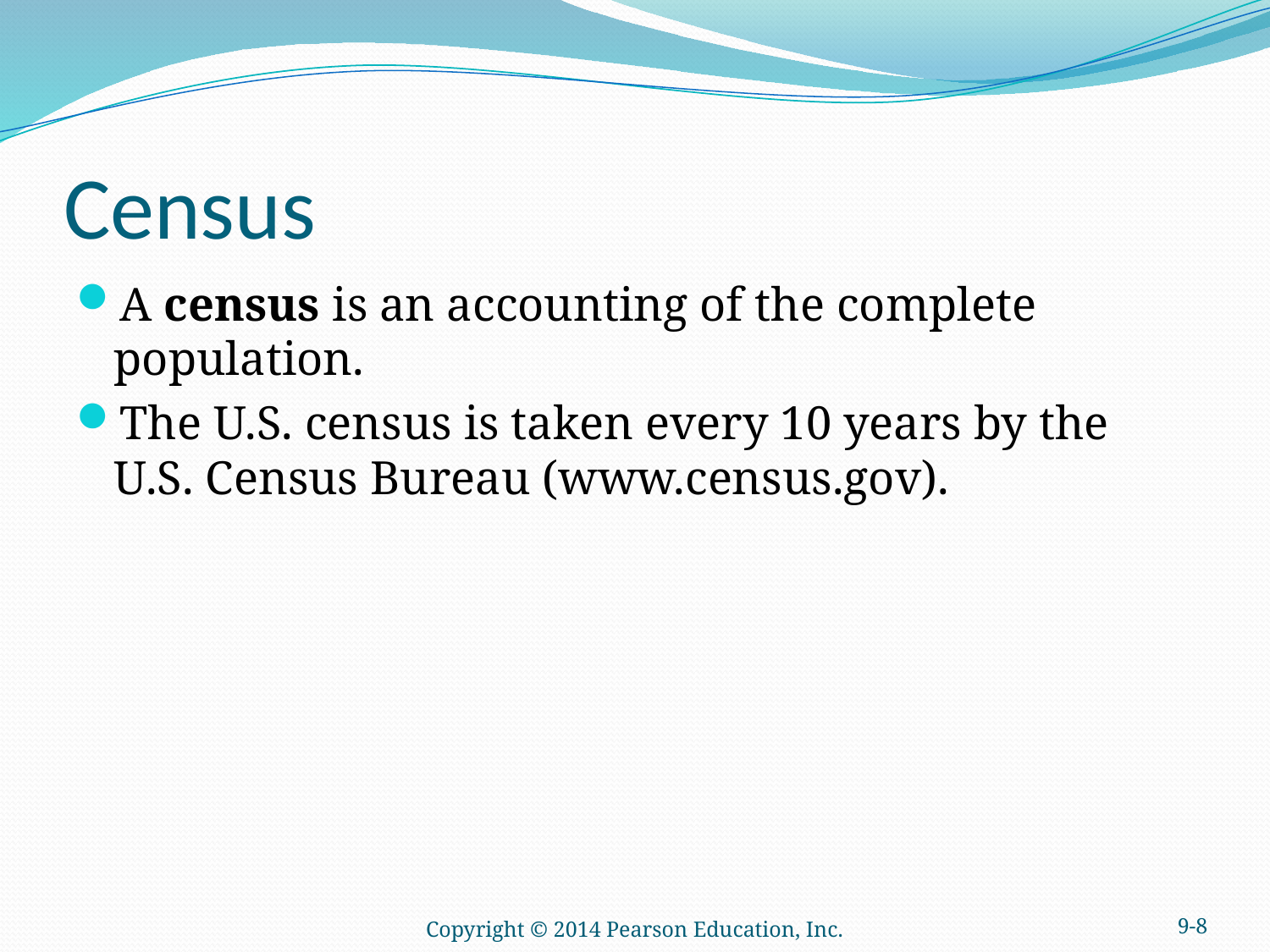

# Census
A census is an accounting of the complete population.
The U.S. census is taken every 10 years by the U.S. Census Bureau (www.census.gov).